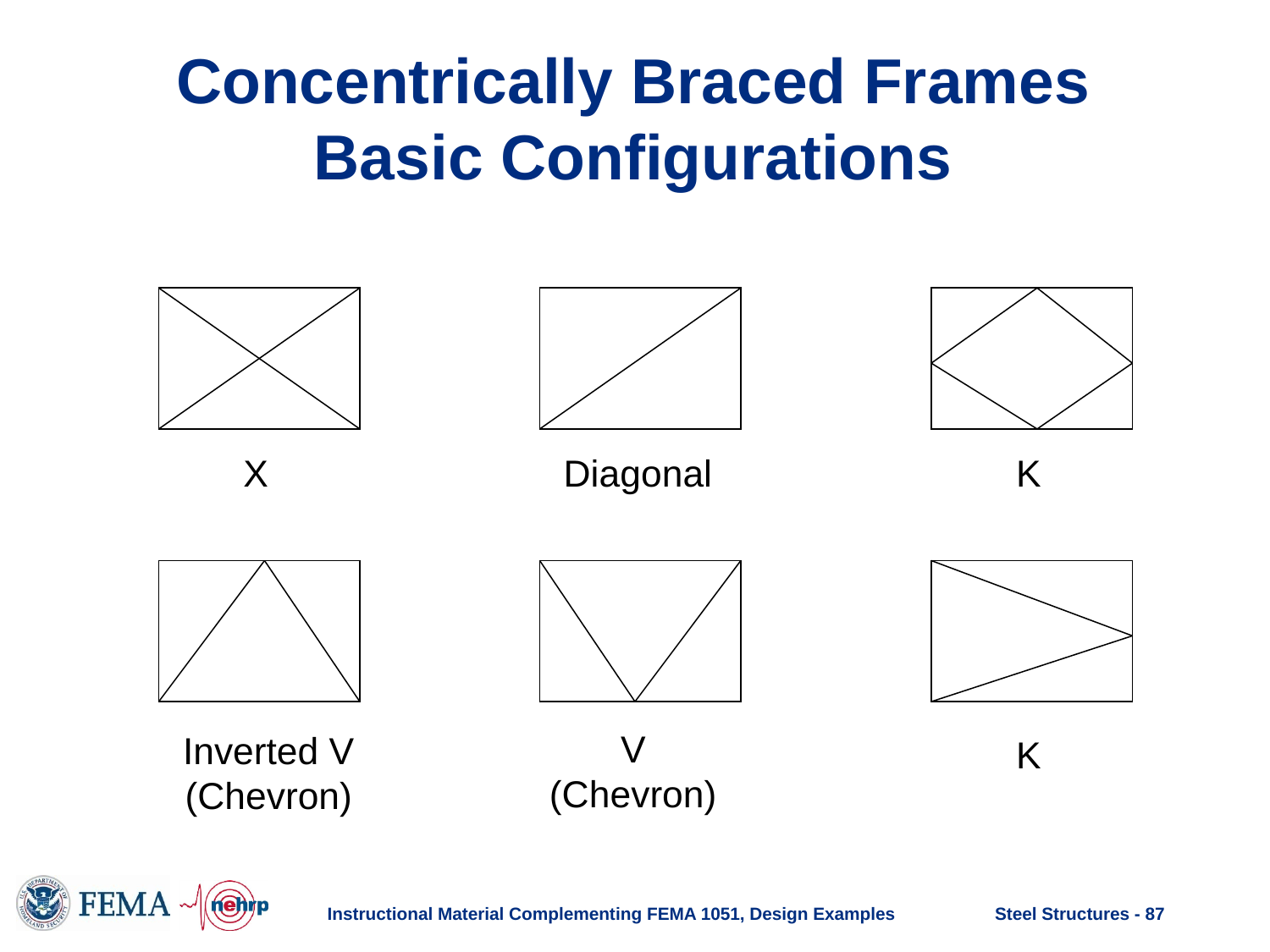

# Concentrically Braced Frames Basic Configurations

X
Diagonal
K

V
(Chevron)

Inverted V
(Chevron)
K
Instructional Material Complementing FEMA 1051, Design Examples
Steel Structures - 87